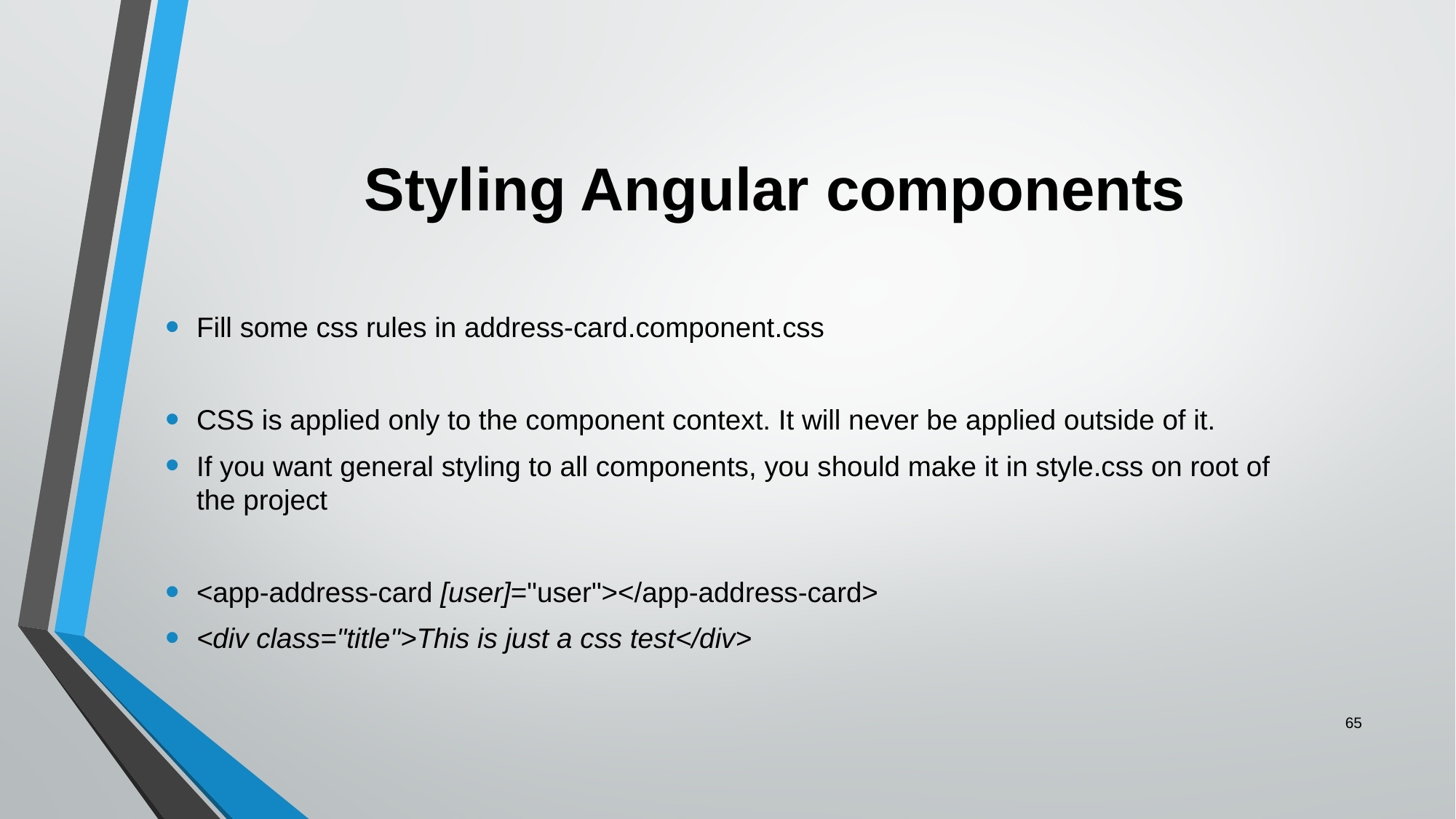

# Styling Angular components
Fill some css rules in address-card.component.css

CSS is applied only to the component context. It will never be applied outside of it.
If you want general styling to all components, you should make it in style.css on root of the project

<app-address-card [user]="user"></app-address-card>
<div class="title">This is just a css test</div>

65